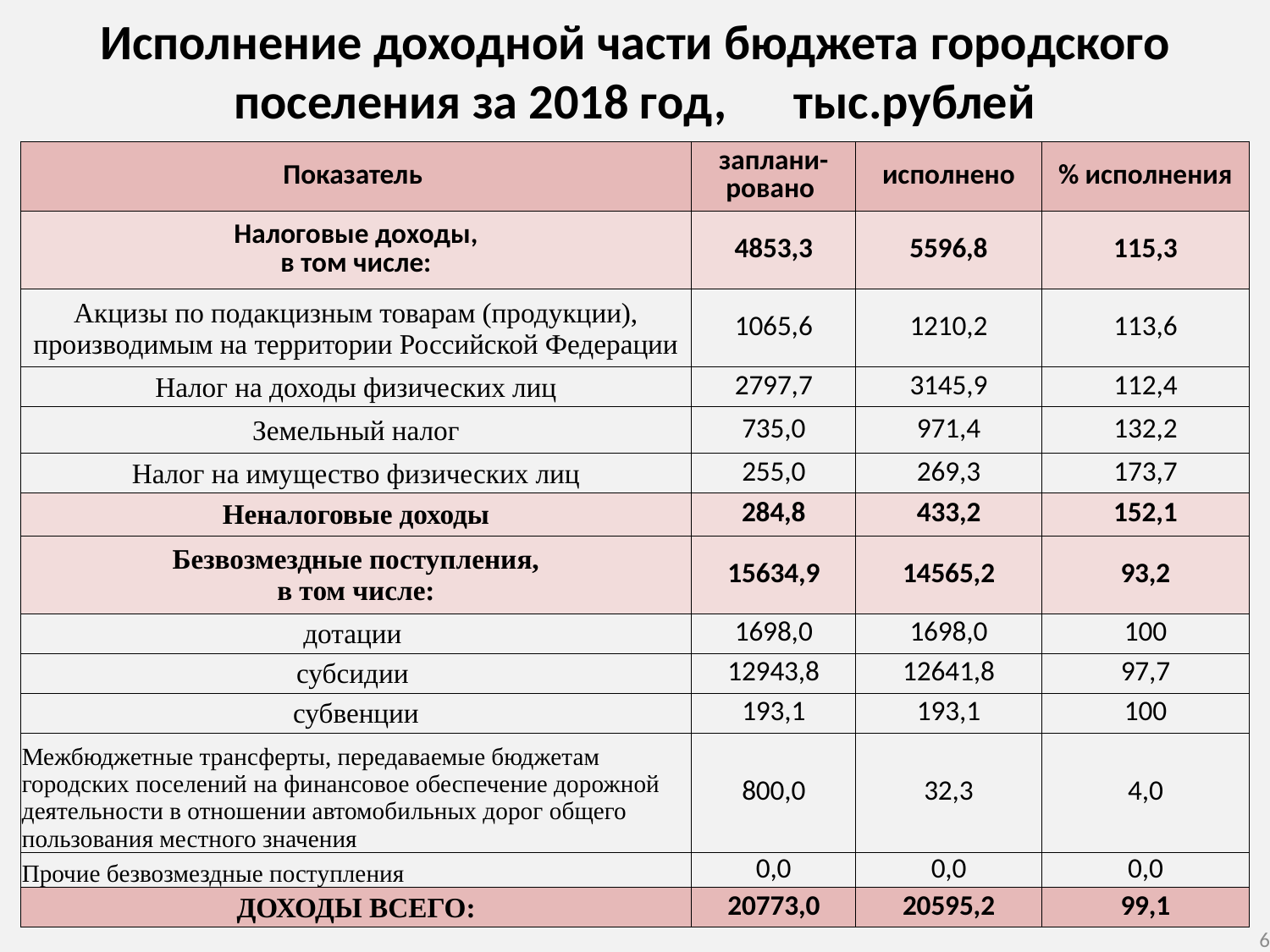

Исполнение доходной части бюджета городского поселения за 2018 год,      тыс.рублей
| Показатель | заплани- ровано | исполнено | % исполнения |
| --- | --- | --- | --- |
| Налоговые доходы, в том числе: | 4853,3 | 5596,8 | 115,3 |
| Акцизы по подакцизным товарам (продукции), производимым на территории Российской Федерации | 1065,6 | 1210,2 | 113,6 |
| Налог на доходы физических лиц | 2797,7 | 3145,9 | 112,4 |
| Земельный налог | 735,0 | 971,4 | 132,2 |
| Налог на имущество физических лиц | 255,0 | 269,3 | 173,7 |
| Неналоговые доходы | 284,8 | 433,2 | 152,1 |
| Безвозмездные поступления, в том числе: | 15634,9 | 14565,2 | 93,2 |
| дотации | 1698,0 | 1698,0 | 100 |
| субсидии | 12943,8 | 12641,8 | 97,7 |
| субвенции | 193,1 | 193,1 | 100 |
| Межбюджетные трансферты, передаваемые бюджетам городских поселений на финансовое обеспечение дорожной деятельности в отношении автомобильных дорог общего пользования местного значения | 800,0 | 32,3 | 4,0 |
| Прочие безвозмездные поступления | 0,0 | 0,0 | 0,0 |
| ДОХОДЫ ВСЕГО: | 20773,0 | 20595,2 | 99,1 |
6